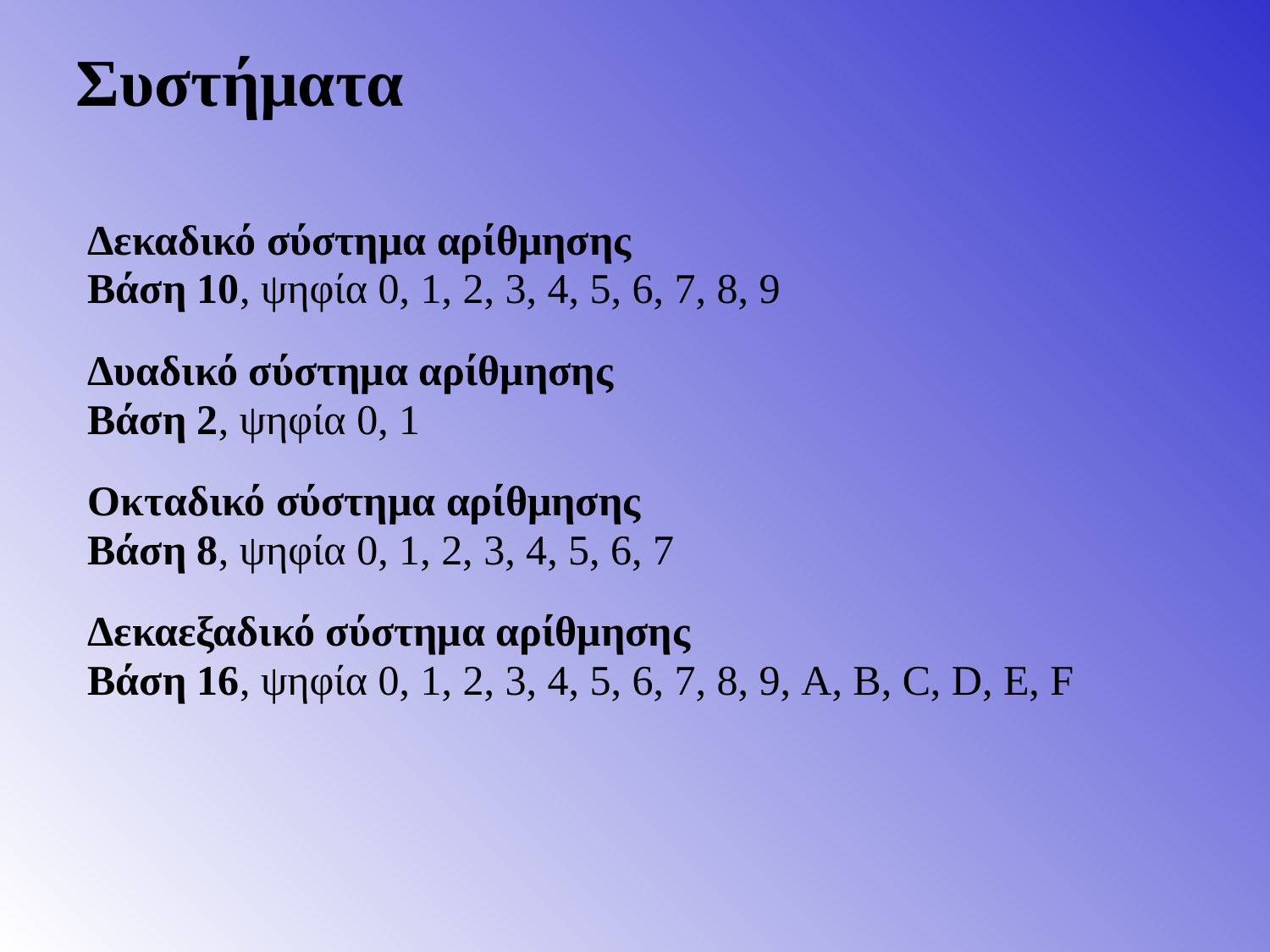

Συστήματα
Δεκαδικό σύστημα αρίθμησης
Βάση 10, ψηφία 0, 1, 2, 3, 4, 5, 6, 7, 8, 9

Δυαδικό σύστημα αρίθμησης
Βάση 2, ψηφία 0, 1

Οκταδικό σύστημα αρίθμησης
Βάση 8, ψηφία 0, 1, 2, 3, 4, 5, 6, 7

Δεκαεξαδικό σύστημα αρίθμησης
Βάση 16, ψηφία 0, 1, 2, 3, 4, 5, 6, 7, 8, 9, A, B, C, D, E, F